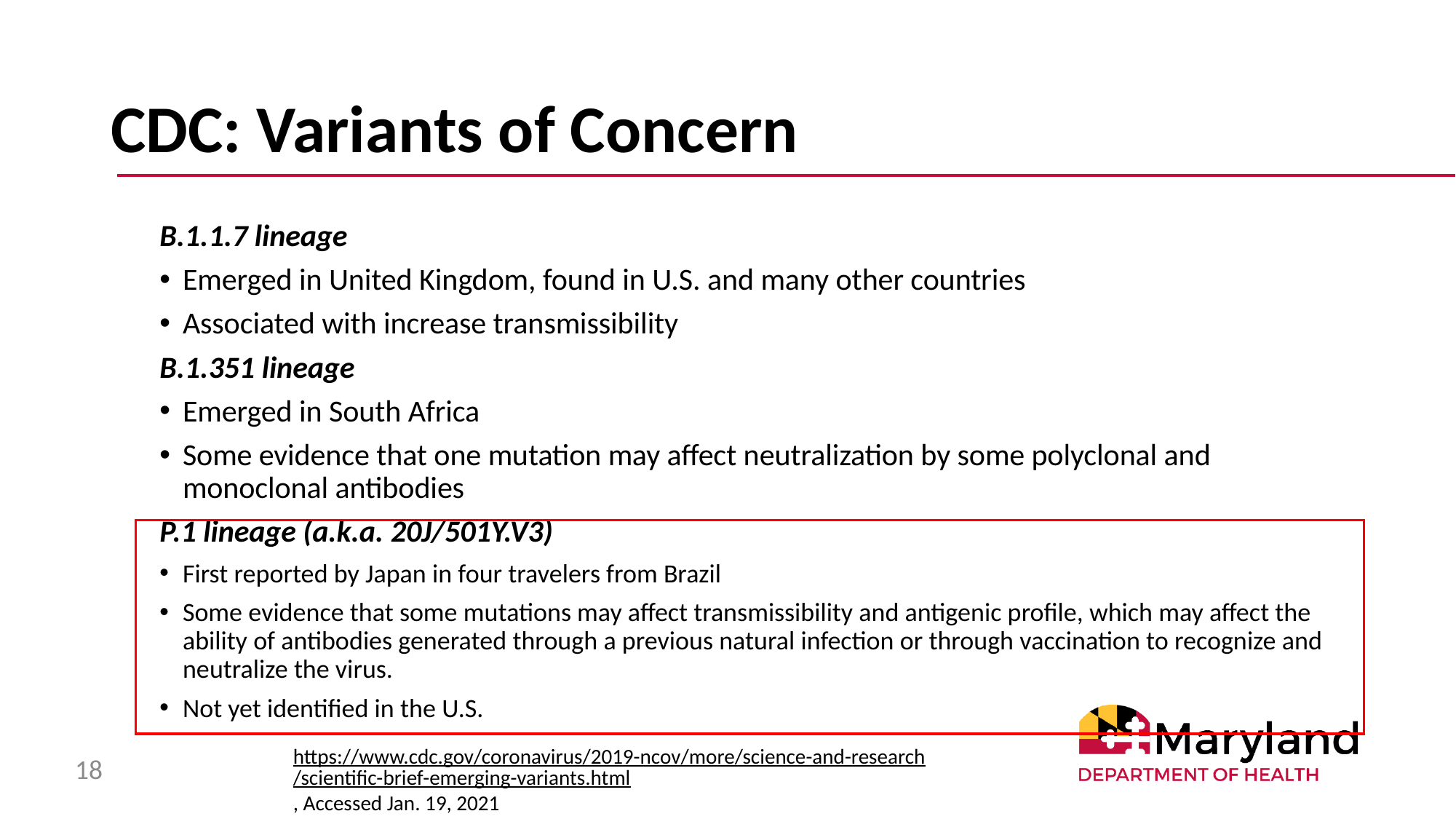

# CDC: Variants of Concern
B.1.1.7 lineage
Emerged in United Kingdom, found in U.S. and many other countries
Associated with increase transmissibility
B.1.351 lineage
Emerged in South Africa
Some evidence that one mutation may affect neutralization by some polyclonal and monoclonal antibodies
P.1 lineage (a.k.a. 20J/501Y.V3)
First reported by Japan in four travelers from Brazil
Some evidence that some mutations may affect transmissibility and antigenic profile, which may affect the ability of antibodies generated through a previous natural infection or through vaccination to recognize and neutralize the virus.
Not yet identified in the U.S.

https://www.cdc.gov/coronavirus/2019-ncov/more/science-and-research/scientific-brief-emerging-variants.html, Accessed Jan. 19, 2021
18